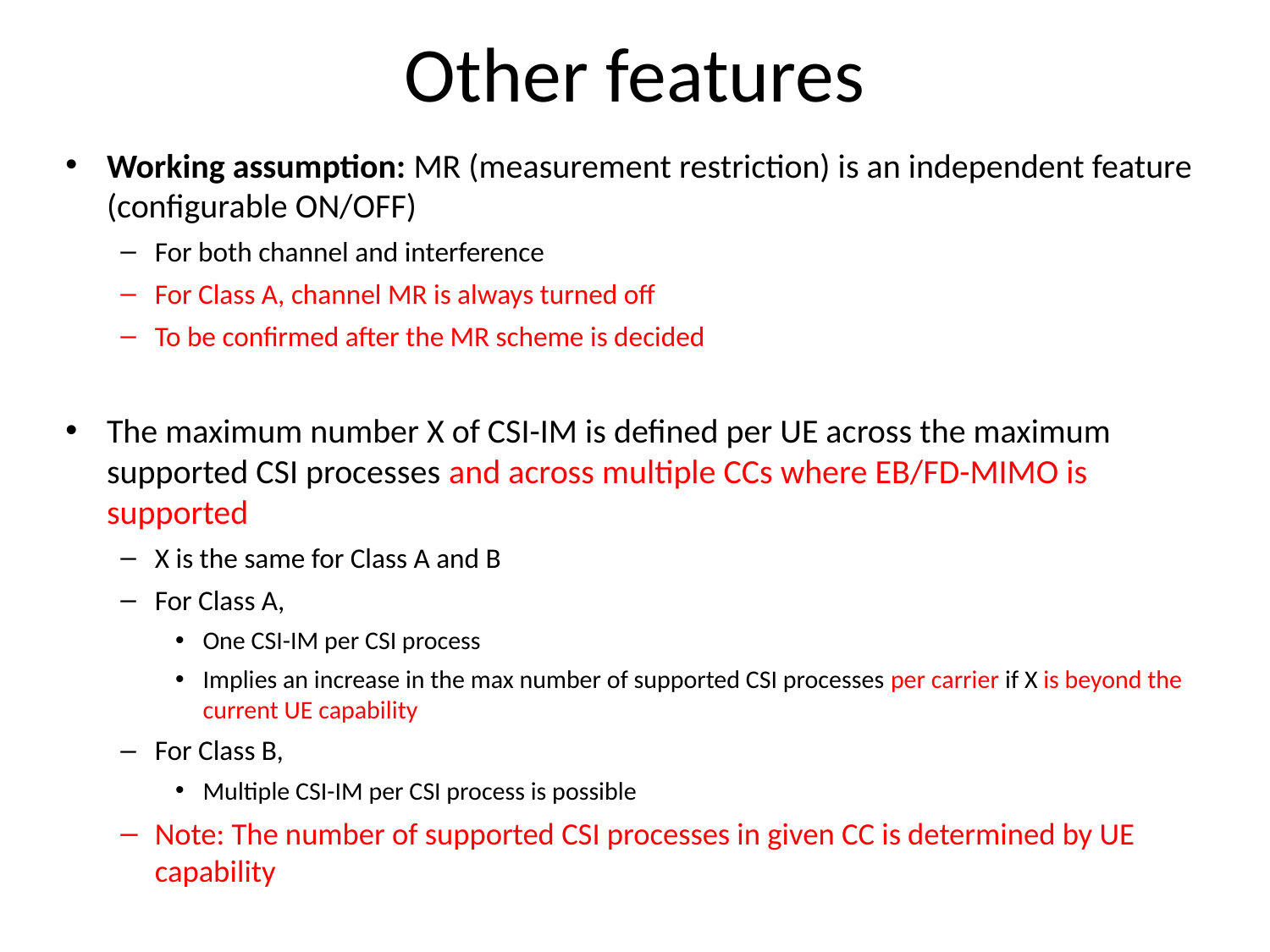

# Other features
Working assumption: MR (measurement restriction) is an independent feature (configurable ON/OFF)
For both channel and interference
For Class A, channel MR is always turned off
To be confirmed after the MR scheme is decided

The maximum number X of CSI-IM is defined per UE across the maximum supported CSI processes and across multiple CCs where EB/FD-MIMO is supported
X is the same for Class A and B
For Class A,
One CSI-IM per CSI process
Implies an increase in the max number of supported CSI processes per carrier if X is beyond the current UE capability
For Class B,
Multiple CSI-IM per CSI process is possible
Note: The number of supported CSI processes in given CC is determined by UE capability